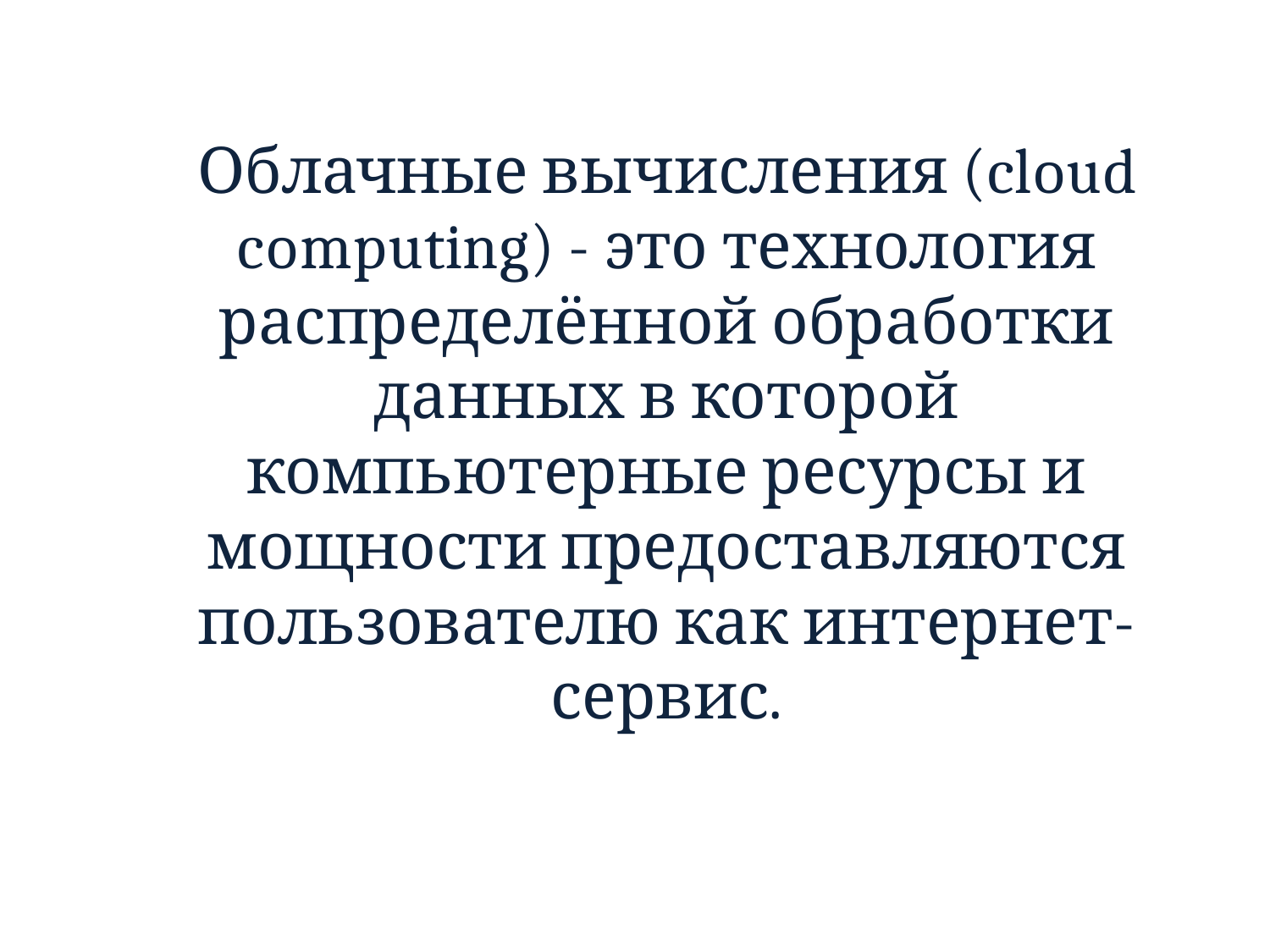

Облачные вычисления (cloud computing) - это технология распределённой обработки данных в которой компьютерные ресурсы и мощности предоставляются пользователю как интернет-сервис.